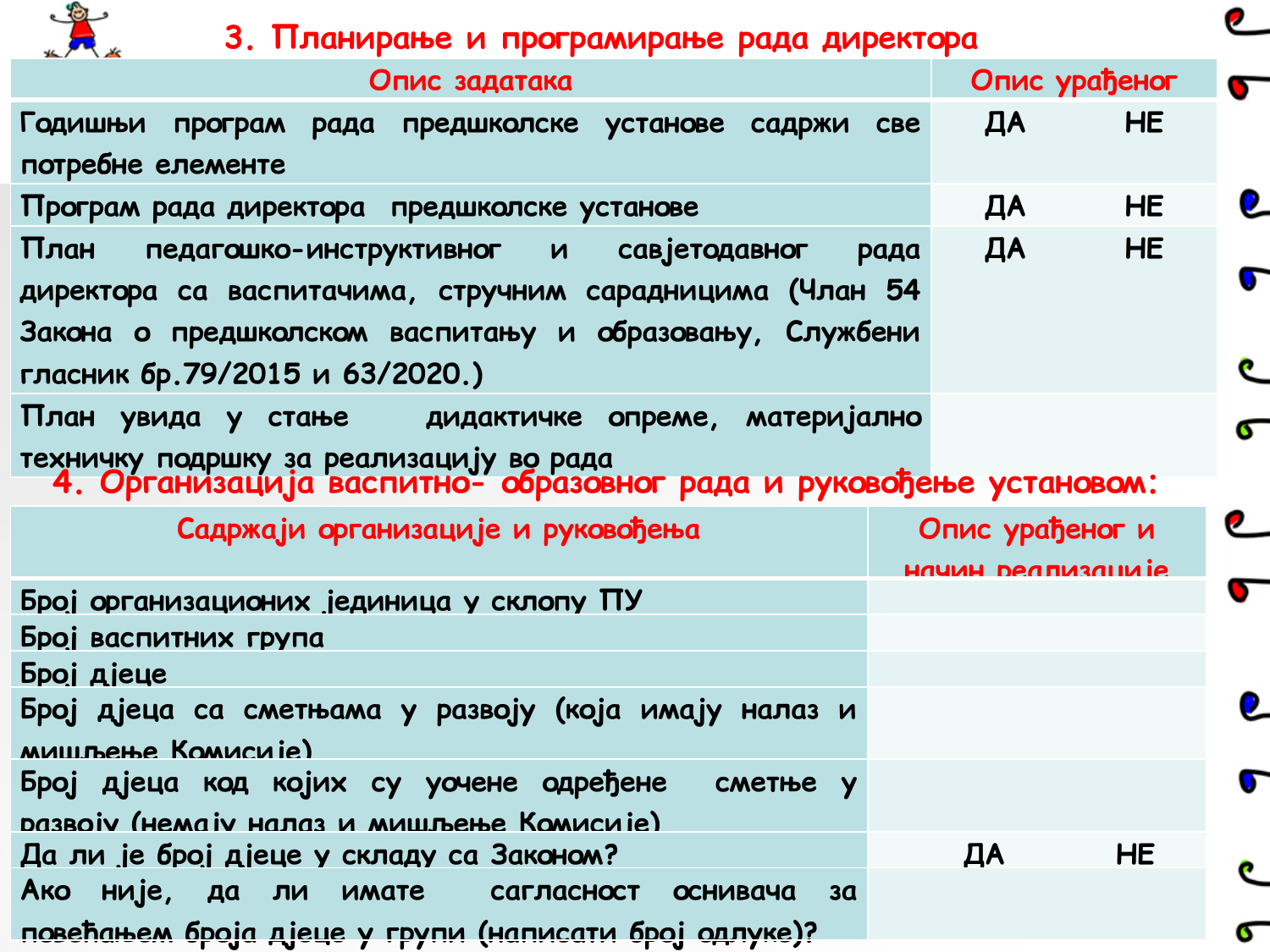

3. Планирање и програмирање рада директора
| Опис задатака | Опис урађеног |
| --- | --- |
| Годишњи програм рада предшколске установе садржи све потребне елементе | ДА НЕ |
| Програм рада директора предшколске установе | ДА НЕ |
| План педагошко-инструктивног и савјетодавног рада директора са васпитачима, стручним сарадницима (Члан 54 Закона о предшколском васпитању и образовању, Службени гласник бр.79/2015 и 63/2020.) | ДА НЕ |
| План увида у стање дидактичке опреме, материјално техничку подршку за реализацију во рада |  |
4. Организација васпитно- образовног рада и руковођење установом:
| Садржаји организације и руковођења | Опис урађеног и начин реализације |
| --- | --- |
| Број организационих јединица у склопу ПУ |  |
| Број васпитних група |  |
| Број дјеце |  |
| Број дјеца са сметњама у развоју (која имају налаз и мишљење Комисије) |  |
| Број дјеца код којих су уочене одређене сметње у развоју (немају налаз и мишљење Комисије) |  |
| Да ли је број дјеце у складу са Законом? | ДА НЕ |
| Ако није, да ли имате сагласност оснивача за повећањем броја дјеце у групи (написати број одлуке)? |  |